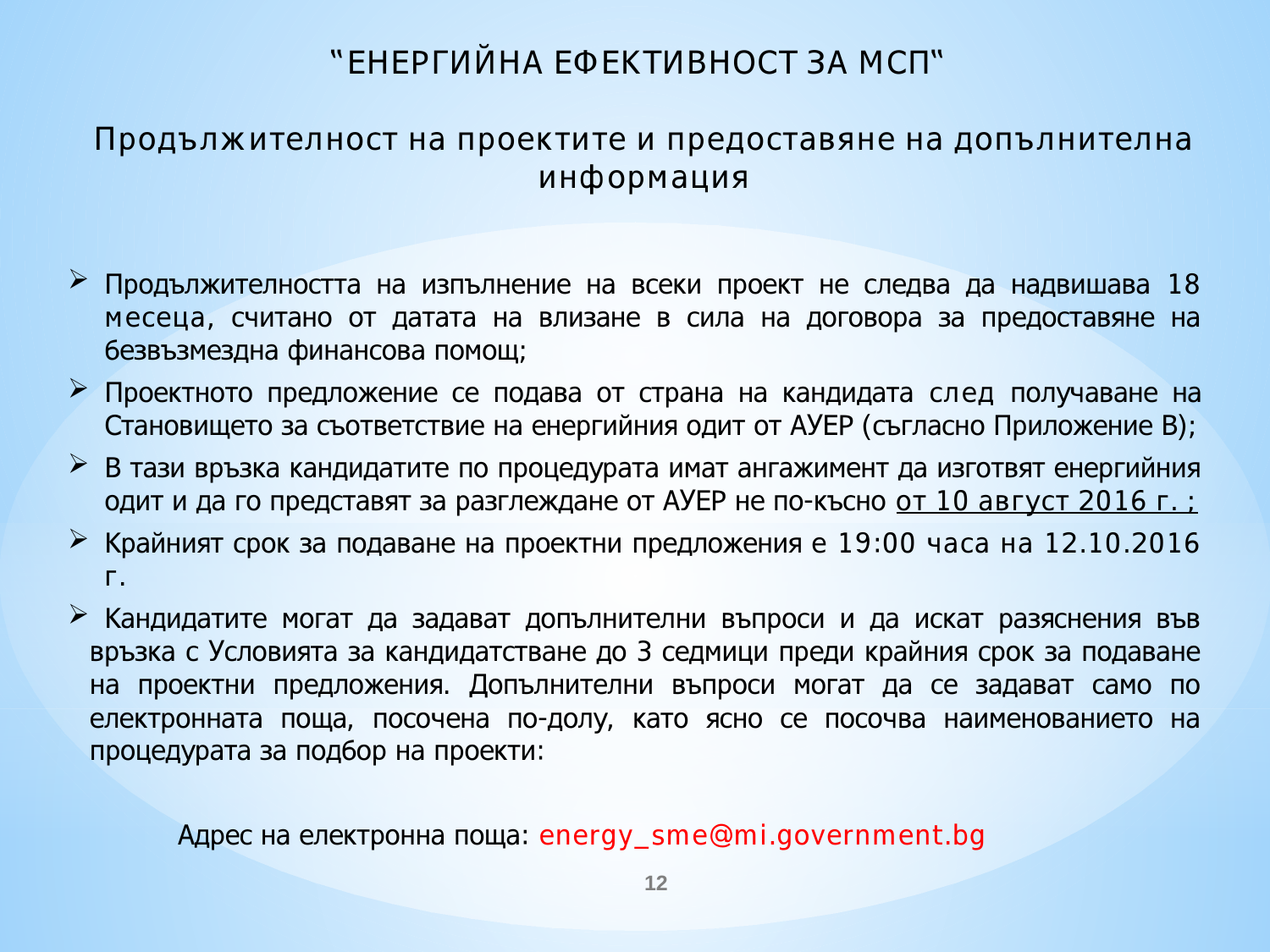

# “ЕНЕРГИЙНА ЕФЕКТИВНОСТ ЗА МСП“ Продължителност на проектите и предоставяне на допълнителна информация

Продължителността на изпълнение на всеки проект не следва да надвишава 18 месеца, считано от датата на влизане в сила на договора за предоставяне на безвъзмездна финансова помощ;
Проектното предложение се подава от страна на кандидата след получаване на Становището за съответствие на енергийния одит от АУЕР (съгласно Приложение В);
В тази връзка кандидатите по процедурата имат ангажимент да изготвят енергийния одит и да го представят за разглеждане от АУЕР не по-късно от 10 август 2016 г. ;
Крайният срок за подаване на проектни предложения е 19:00 часа на 12.10.2016 г.
 Кандидатите могат да задават допълнителни въпроси и да искат разяснения във връзка с Условията за кандидатстване до 3 седмици преди крайния срок за подаване на проектни предложения. Допълнителни въпроси могат да се задават само по електронната поща, посочена по-долу, като ясно се посочва наименованието на процедурата за подбор на проекти:

	Адрес на електронна поща: energy_sme@mi.government.bg

12